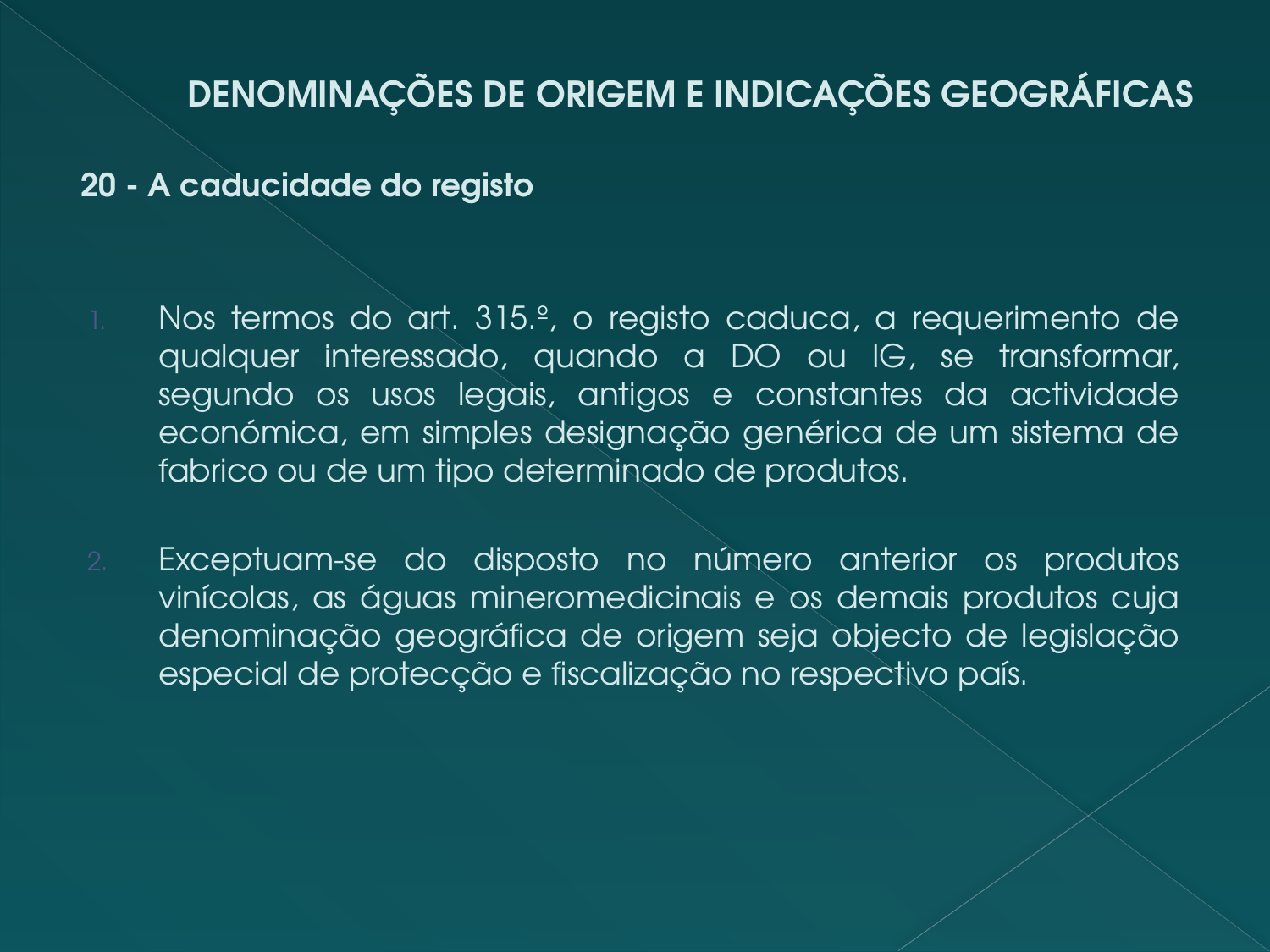

# DENOMINAÇÕES DE ORIGEM E INDICAÇÕES GEOGRÁFICAS
20 - A caducidade do registo

Nos termos do art. 315.º, o registo caduca, a requerimento de qualquer interessado, quando a DO ou IG, se transformar, segundo os usos legais, antigos e constantes da actividade económica, em simples designação genérica de um sistema de fabrico ou de um tipo determinado de produtos.

Exceptuam-se do disposto no número anterior os produtos vinícolas, as águas mineromedicinais e os demais produtos cuja denominação geográfica de origem seja objecto de legislação especial de protecção e fiscalização no respectivo país.